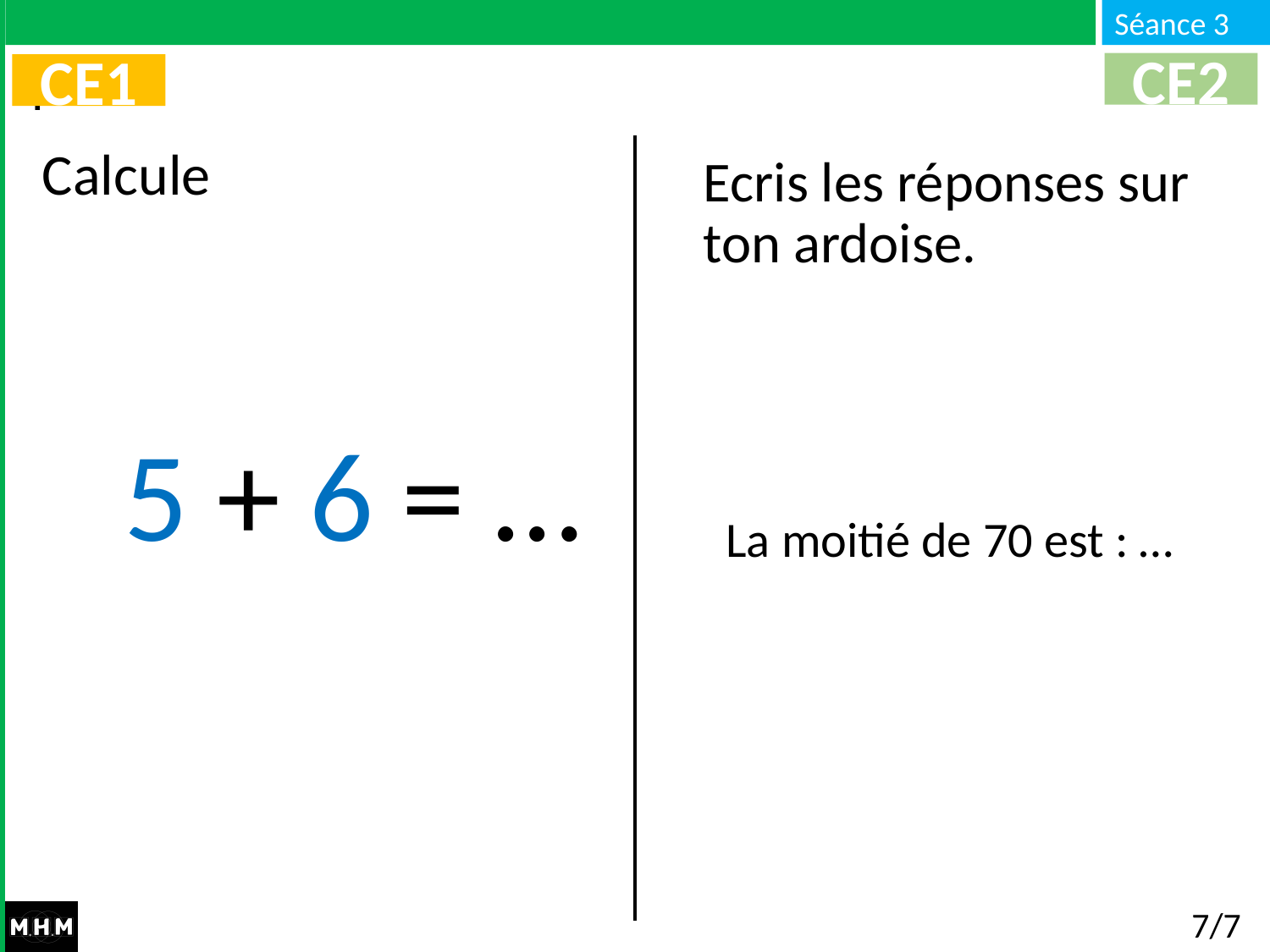

CE2
CE1
Ecris les réponses sur ton ardoise.
Calcule
5 + 6 = …
La moitié de 70 est : …

7/7